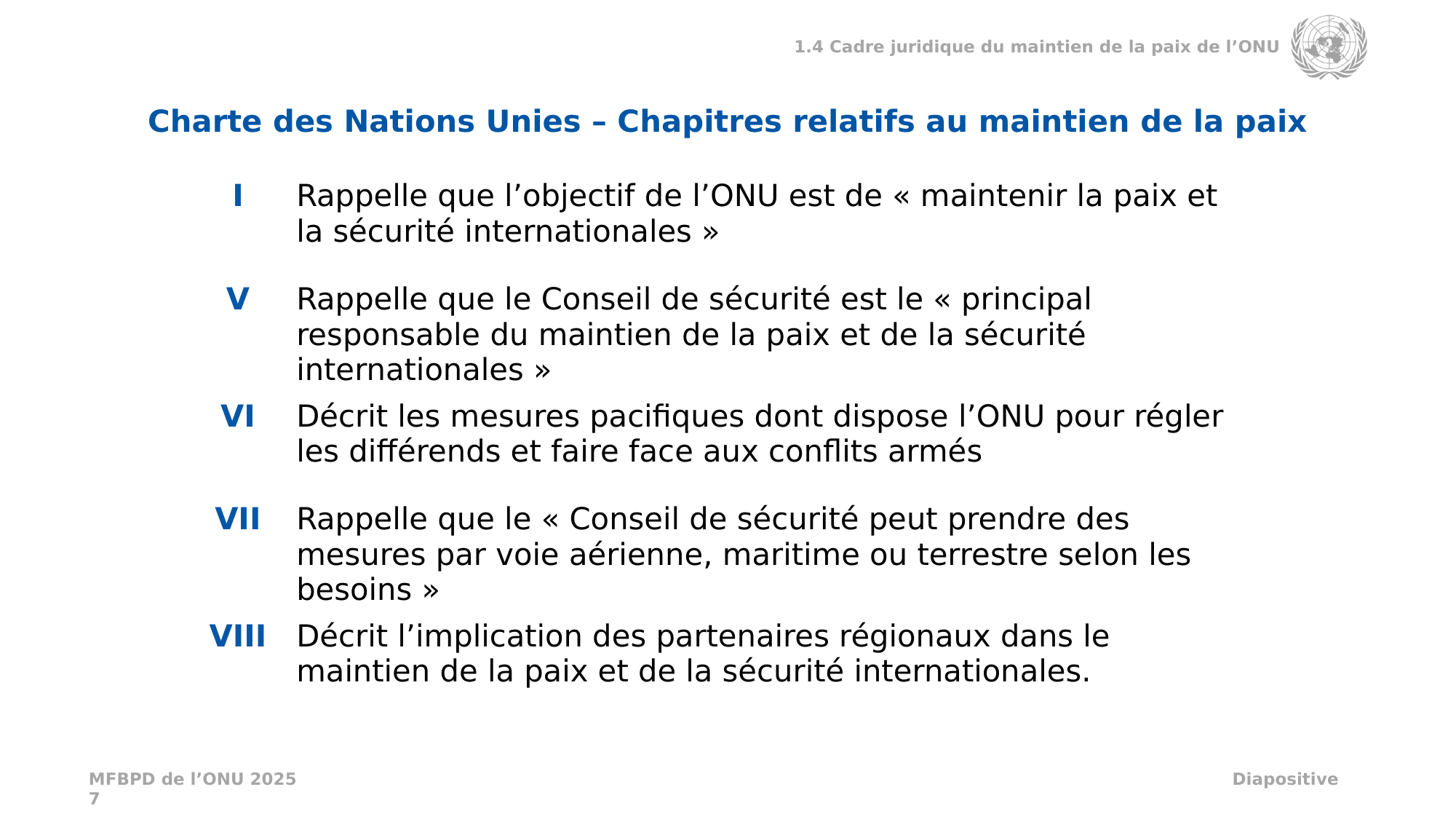

Charte des Nations Unies – Chapitres relatifs au maintien de la paix
| I | Rappelle que l’objectif de l’ONU est de « maintenir la paix et la sécurité internationales » |
| --- | --- |
| V | Rappelle que le Conseil de sécurité est le « principal responsable du maintien de la paix et de la sécurité internationales » |
| VI | Décrit les mesures pacifiques dont dispose l’ONU pour régler les différends et faire face aux conflits armés |
| VII | Rappelle que le « Conseil de sécurité peut prendre des mesures par voie aérienne, maritime ou terrestre selon les besoins » |
| VIII | Décrit l’implication des partenaires régionaux dans le maintien de la paix et de la sécurité internationales. |